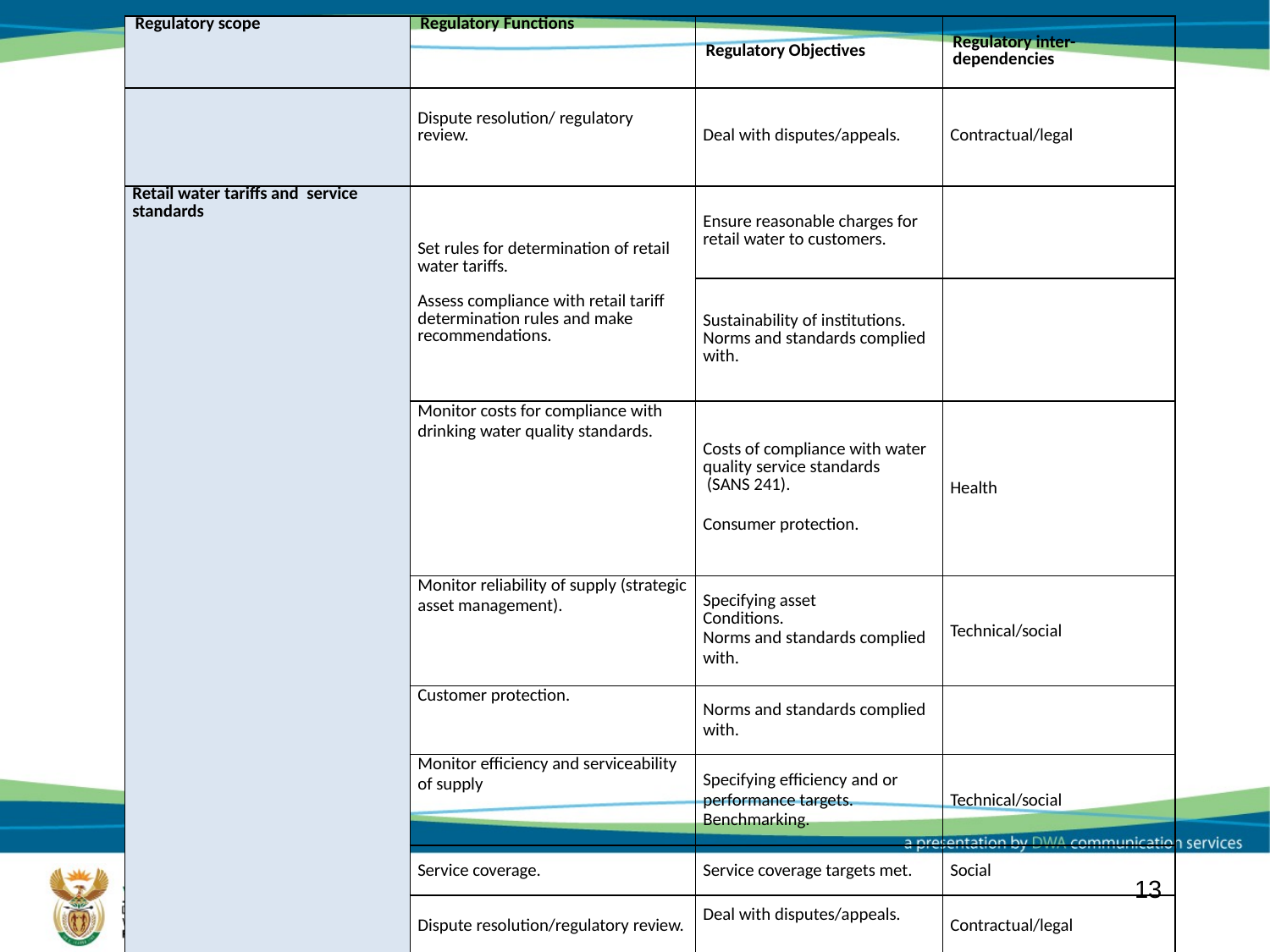

| Regulatory scope | Regulatory Functions | Regulatory Objectives | Regulatory inter-dependencies |
| --- | --- | --- | --- |
|  | Dispute resolution/ regulatory review. | Deal with disputes/appeals. | Contractual/legal |
| Retail water tariffs and service standards | Set rules for determination of retail water tariffs.   Assess compliance with retail tariff determination rules and make recommendations. | Ensure reasonable charges for retail water to customers. |  |
|  |  | Sustainability of institutions. Norms and standards complied with. |  |
|  | Monitor costs for compliance with drinking water quality standards. | Costs of compliance with water quality service standards (SANS 241).   Consumer protection. | Health |
|  | Monitor reliability of supply (strategic asset management). | Specifying asset Conditions. Norms and standards complied with. | Technical/social |
|  | Customer protection. | Norms and standards complied with. |  |
|  | Monitor efficiency and serviceability of supply | Specifying efficiency and or performance targets. Benchmarking. | Technical/social |
|  | Service coverage. | Service coverage targets met. | Social |
|  | Dispute resolution/regulatory review. | Deal with disputes/appeals. | Contractual/legal |
13